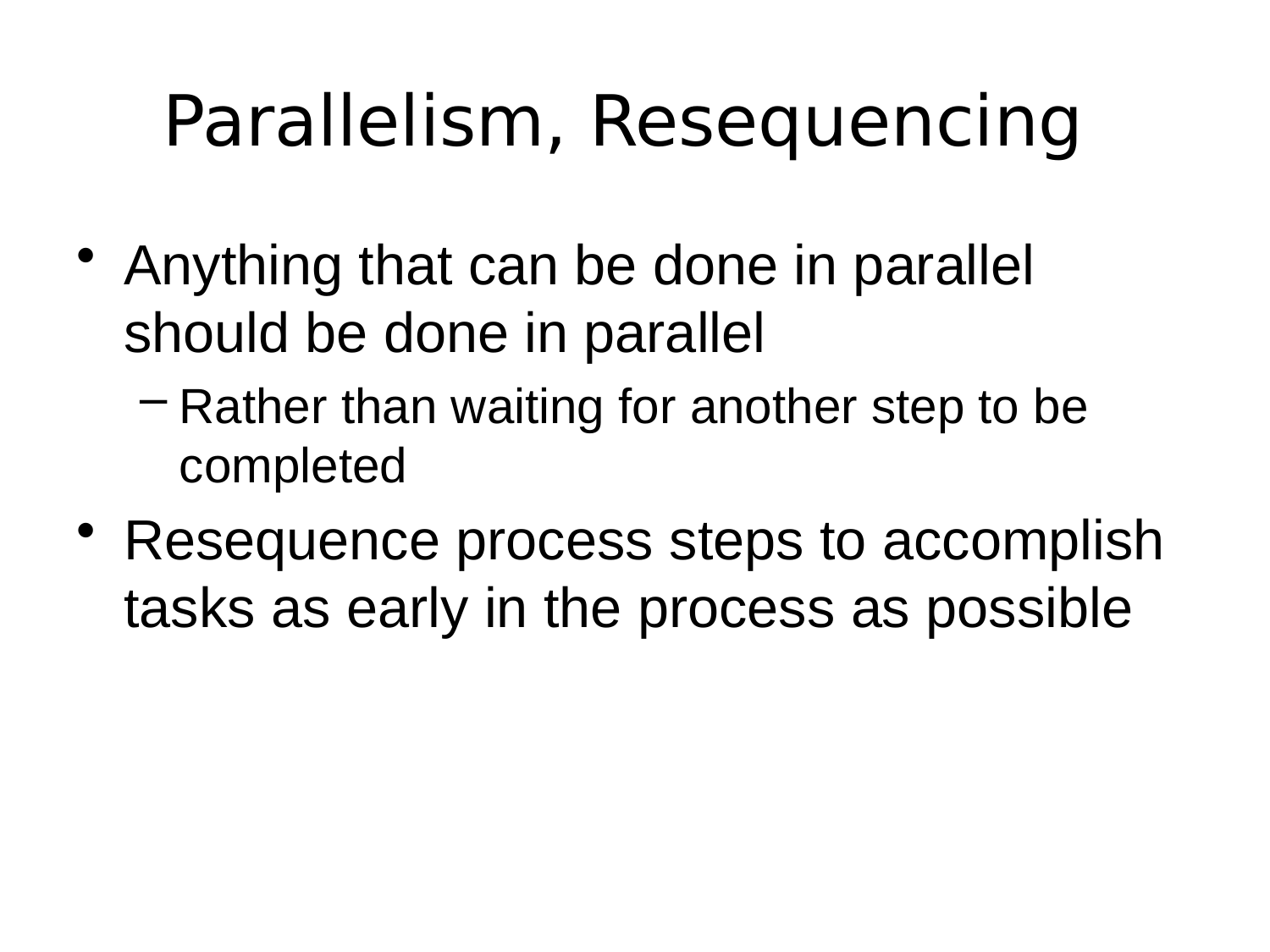

# Parallelism, Resequencing
Anything that can be done in parallel should be done in parallel
Rather than waiting for another step to be completed
Resequence process steps to accomplish tasks as early in the process as possible